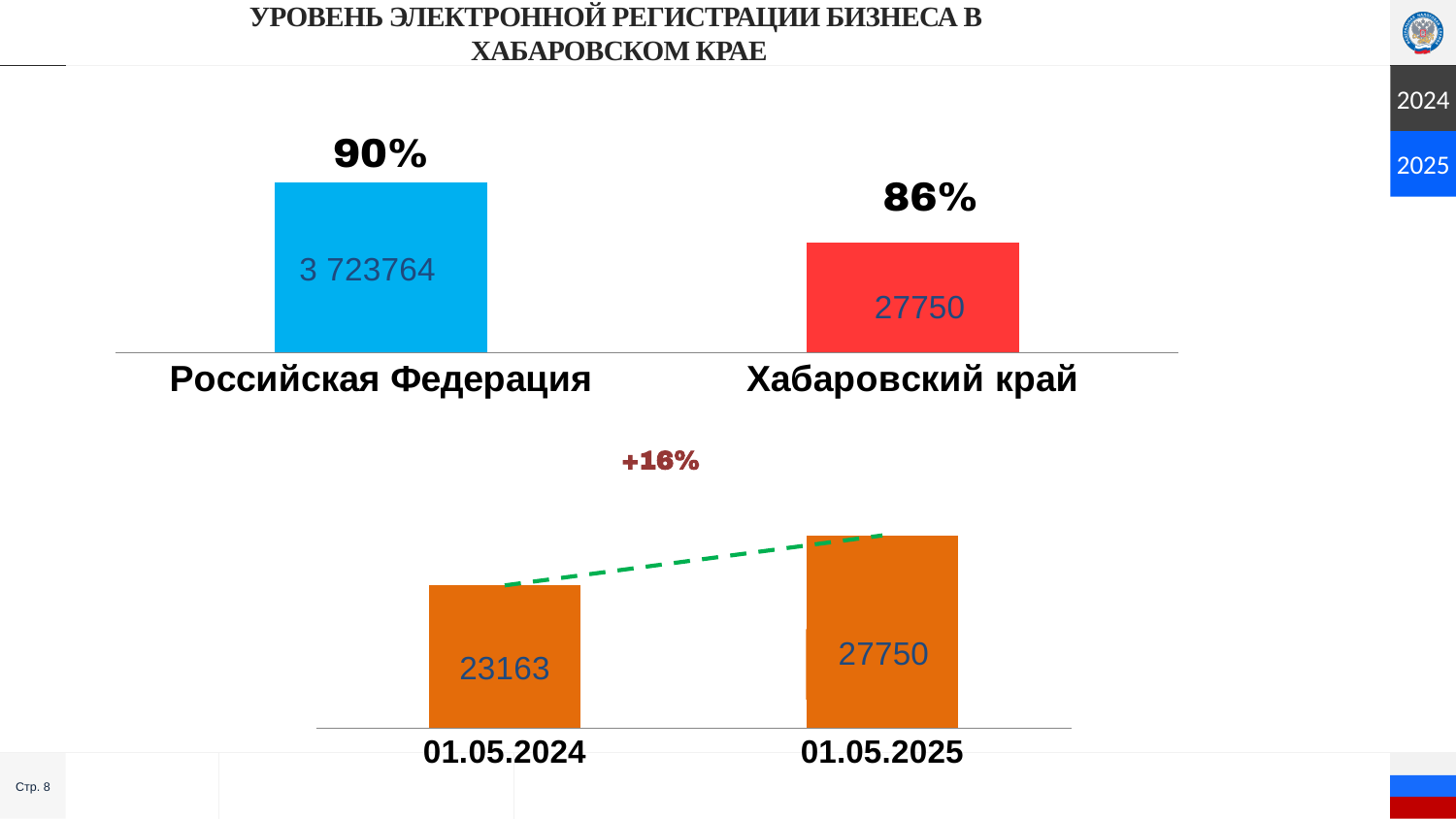

# Уровень электронной регистрации бизнеса в Хабаровском крае
2024

### Chart

| Category | Протоколы |
|---|---|
| Российская Федерация | 355.0 |
| Хабаровский край | 230.0 |
2025

### Chart

| Category | Юридические лица |
|---|---|
| 01.05.2024 | 51000.0 |
| 01.05.2025 | 51350.0 |
+16%